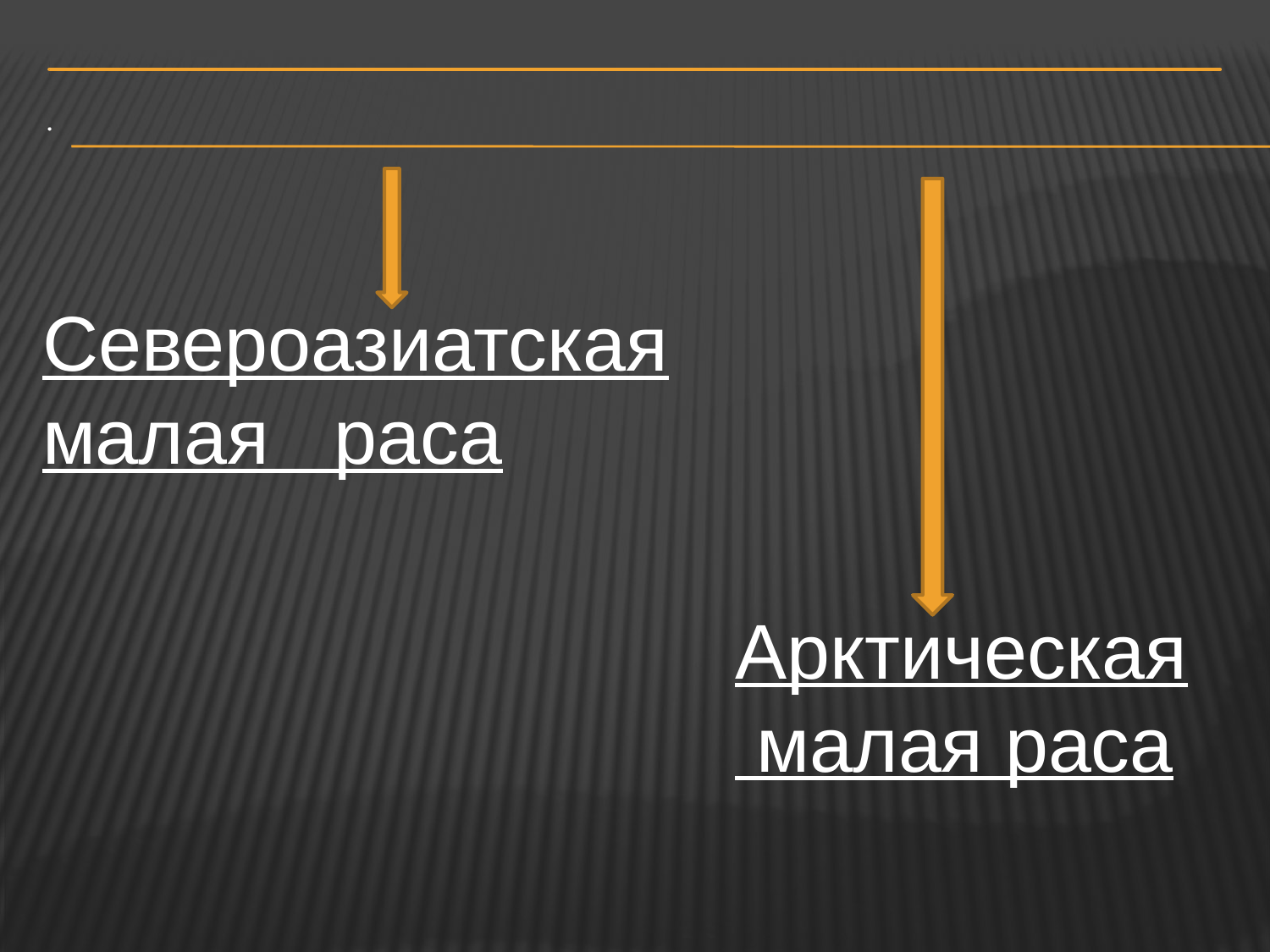

«Северные монголоиды»

Североазиатская малая   раса
Арктическая
 малая раса